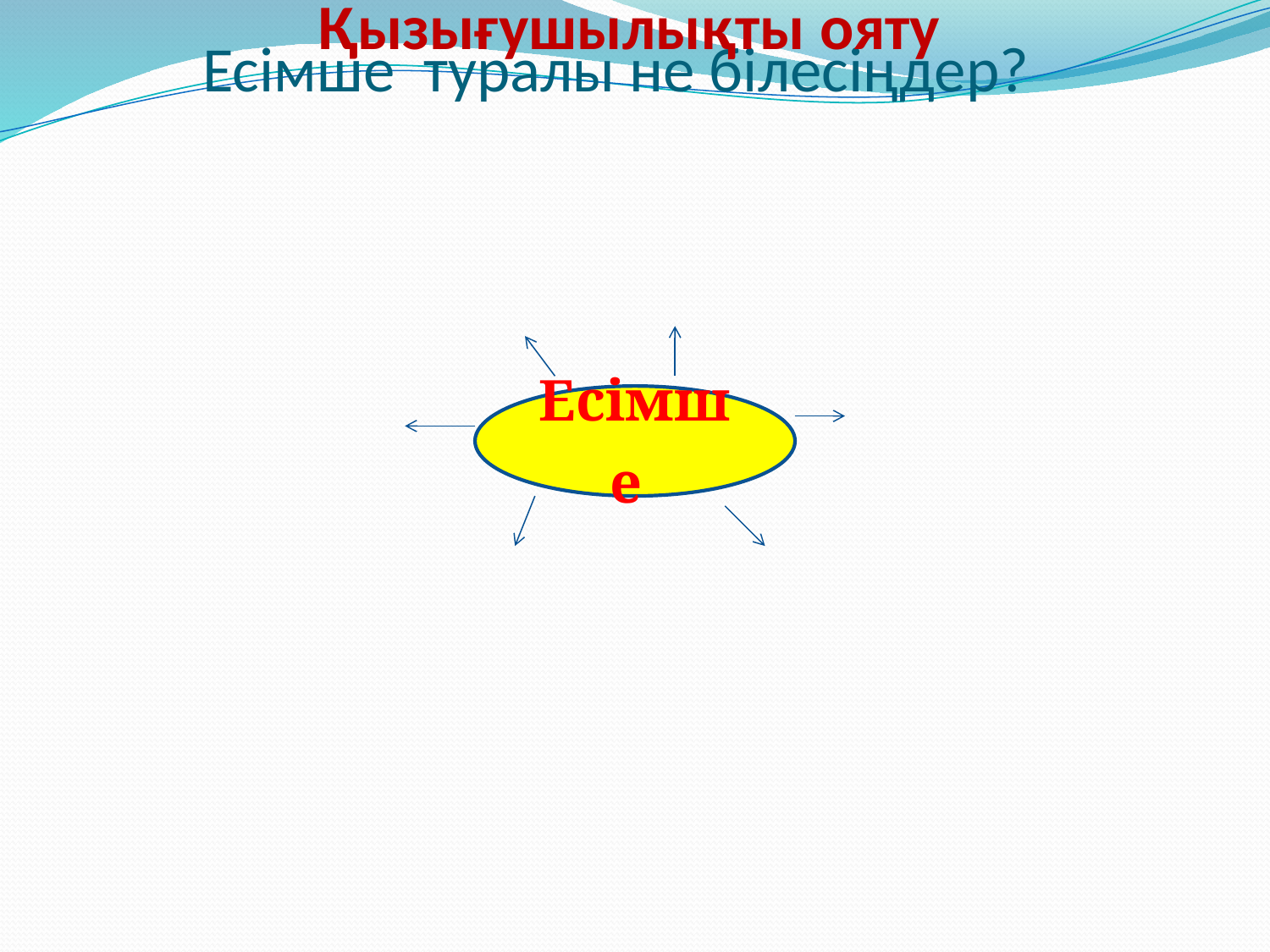

Қызығушылықты ояту
# Есімше  туралы не білесіңдер?
Есімше